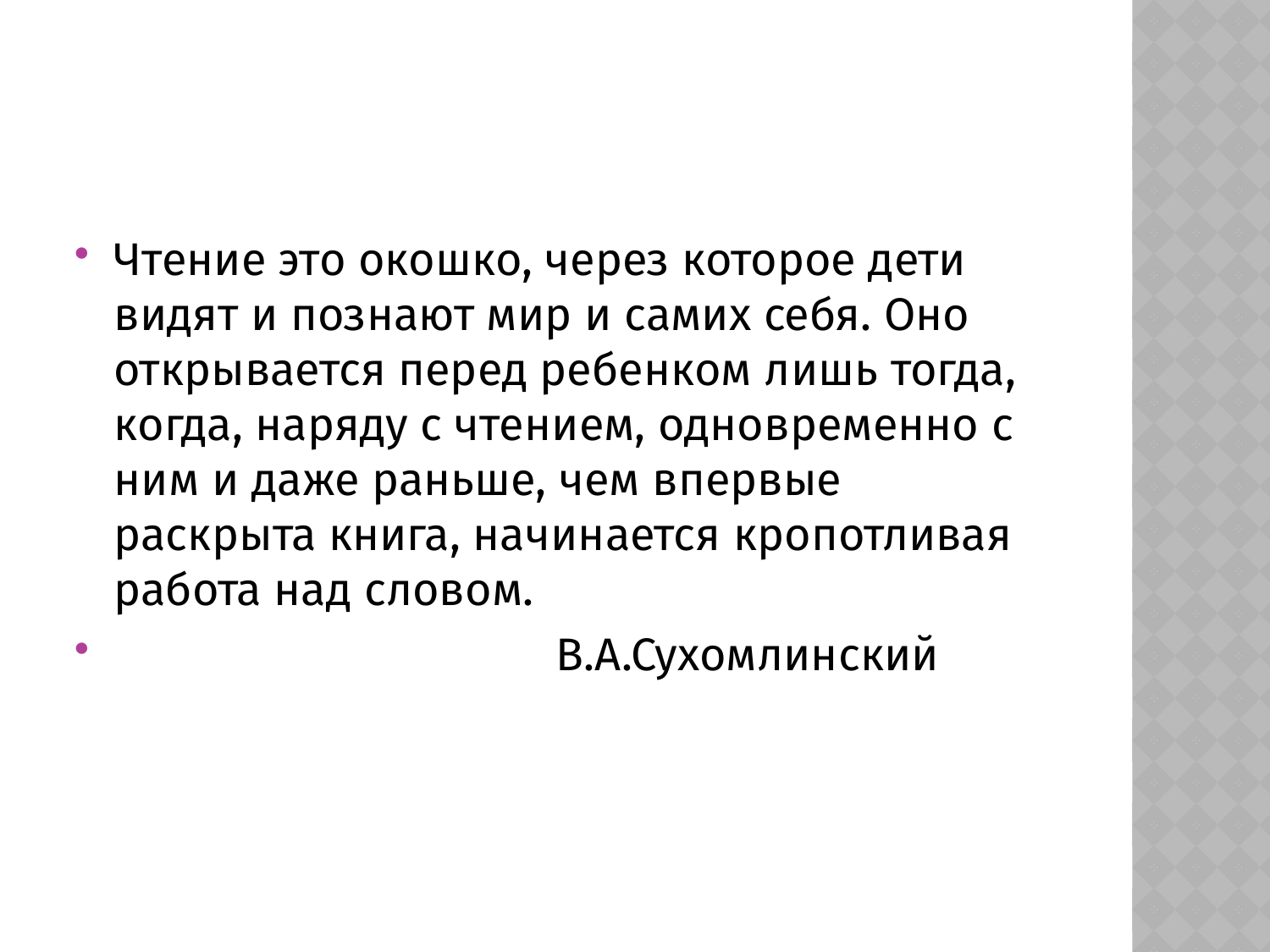

#
Чтение это окошко, через которое дети видят и познают мир и самих себя. Оно открывается перед ребенком лишь тогда, когда, наряду с чтением, одновременно с ним и даже раньше, чем впервые раскрыта книга, начинается кропотливая работа над словом.
                                    В.А.Сухомлинский